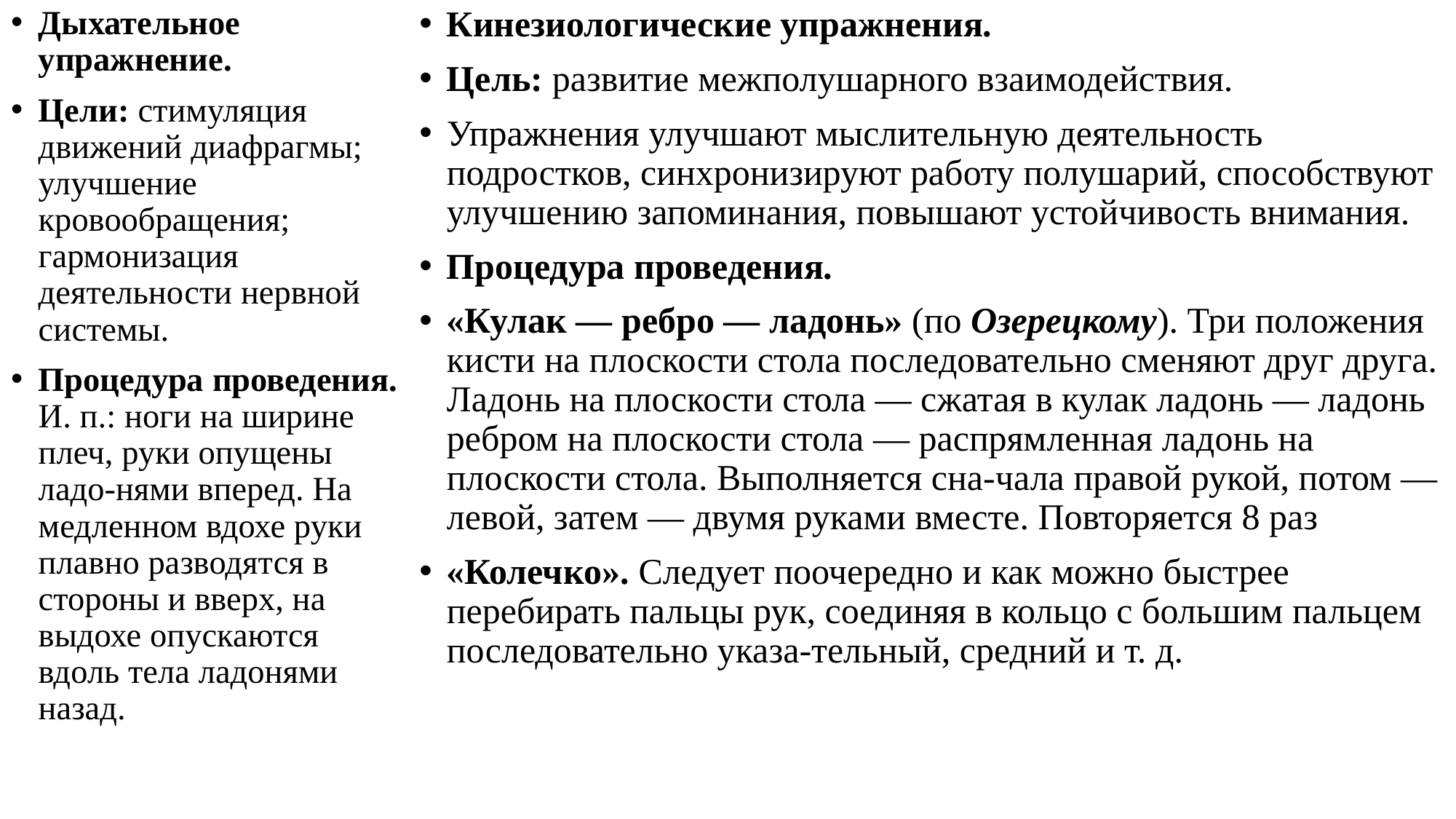

Дыхательное упражнение.
Цели: стимуляция движений диафрагмы; улучшение кровообращения; гармонизация деятельности нервной системы.
Процедура проведения. И. п.: ноги на ширине плеч, руки опущены ладо-нями вперед. На медленном вдохе руки плавно разводятся в стороны и вверх, на выдохе опускаются вдоль тела ладонями назад.
Кинезиологические упражнения.
Цель: развитие межполушарного взаимодействия.
Упражнения улучшают мыслительную деятельность подростков, синхронизируют работу полушарий, способствуют улучшению запоминания, повышают устойчивость внимания.
Процедура проведения.
«Кулак ― ребро ― ладонь» (по Озерецкому). Три положения кисти на плоскости стола последовательно сменяют друг друга. Ладонь на плоскости стола ― сжатая в кулак ладонь ― ладонь ребром на плоскости стола ― распрямленная ладонь на плоскости стола. Выполняется сна-чала правой рукой, потом ― левой, затем ― двумя руками вместе. Повторяется 8 раз
«Колечко». Следует поочередно и как можно быстрее перебирать пальцы рук, соединяя в кольцо с большим пальцем последовательно указа-тельный, средний и т. д.